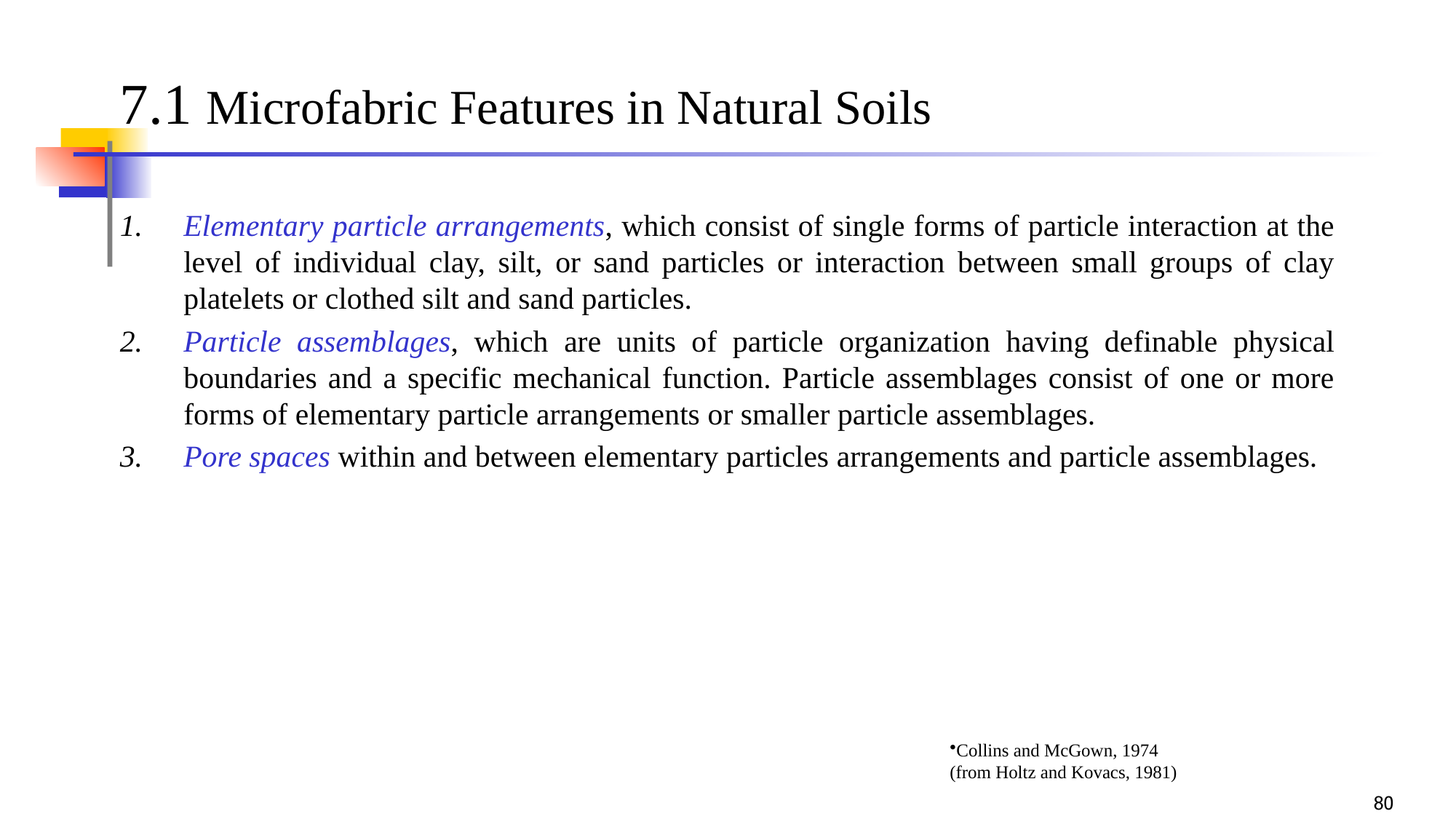

80
# 7.1 Microfabric Features in Natural Soils
Elementary particle arrangements, which consist of single forms of particle interaction at the level of individual clay, silt, or sand particles or interaction between small groups of clay platelets or clothed silt and sand particles.
Particle assemblages, which are units of particle organization having definable physical boundaries and a specific mechanical function. Particle assemblages consist of one or more forms of elementary particle arrangements or smaller particle assemblages.
Pore spaces within and between elementary particles arrangements and particle assemblages.
Collins and McGown, 1974 (from Holtz and Kovacs, 1981)